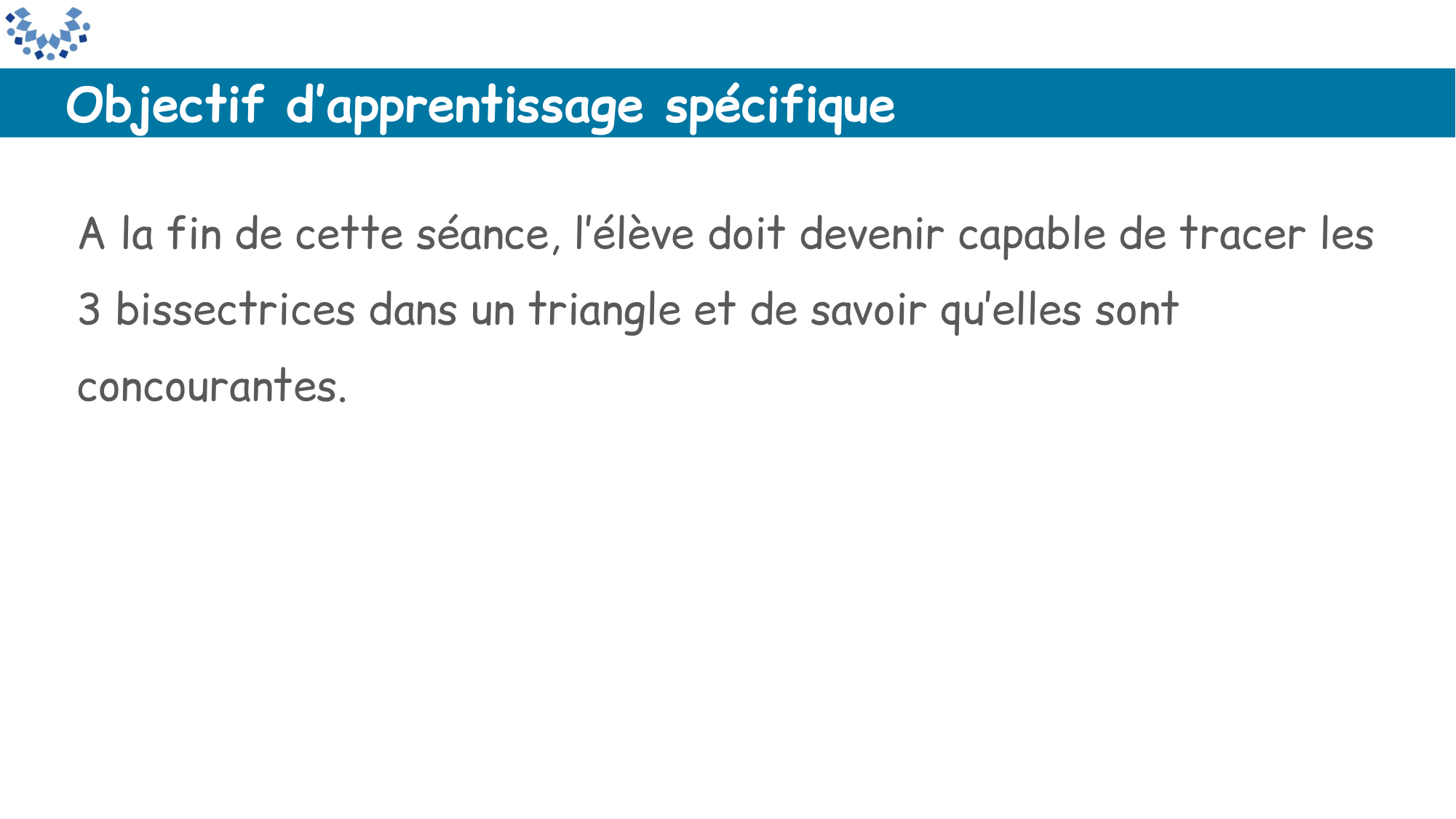

Objectif d’apprentissage spécifique
A la fin de cette séance, l’élève doit devenir capable de tracer les 3 bissectrices dans un triangle et de savoir qu’elles sont concourantes.